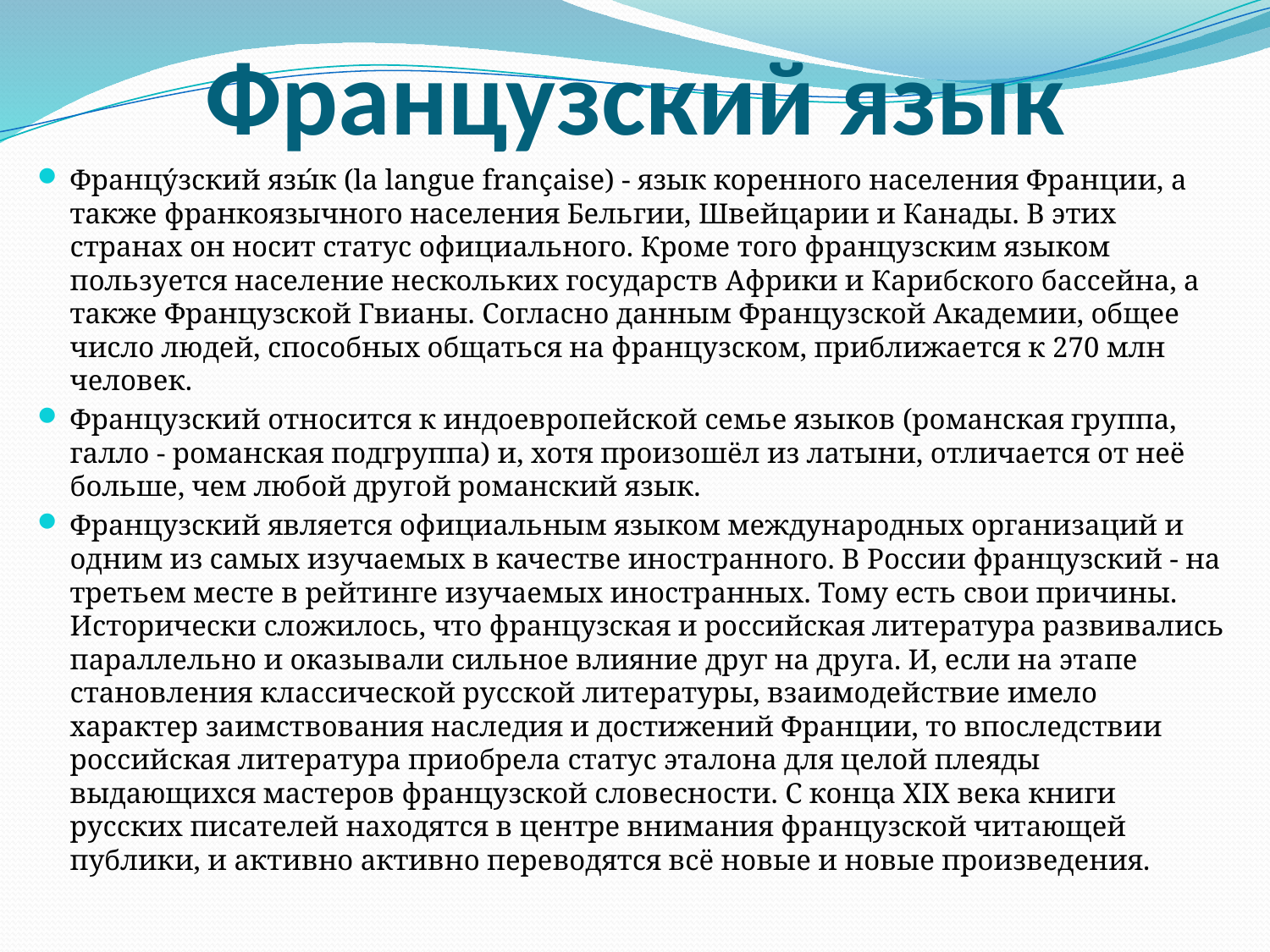

# Французский язык
Францу́зский язы́к (la langue française) - язык коренного населения Франции, а также франкоязычного населения Бельгии, Швейцарии и Канады. В этих странах он носит статус официального. Кроме того французским языком пользуется население нескольких государств Африки и Карибского бассейна, а также Французской Гвианы. Согласно данным Французской Академии, общее число людей, способных общаться на французском, приближается к 270 млн человек.
Французский относится к индоевропейской семье языков (романская группа, галло - романская подгруппа) и, хотя произошёл из латыни, отличается от неё больше, чем любой другой романский язык.
Французский является официальным языком международных организаций и одним из самых изучаемых в качестве иностранного. В России французский - на третьем месте в рейтинге изучаемых иностранных. Тому есть свои причины. Исторически сложилось, что французская и российская литература развивались параллельно и оказывали сильное влияние друг на друга. И, если на этапе становления классической русской литературы, взаимодействие имело характер заимствования наследия и достижений Франции, то впоследствии российская литература приобрела статус эталона для целой плеяды выдающихся мастеров французской словесности. С конца XIX века книги русских писателей находятся в центре внимания французской читающей публики, и активно активно переводятся всё новые и новые произведения.